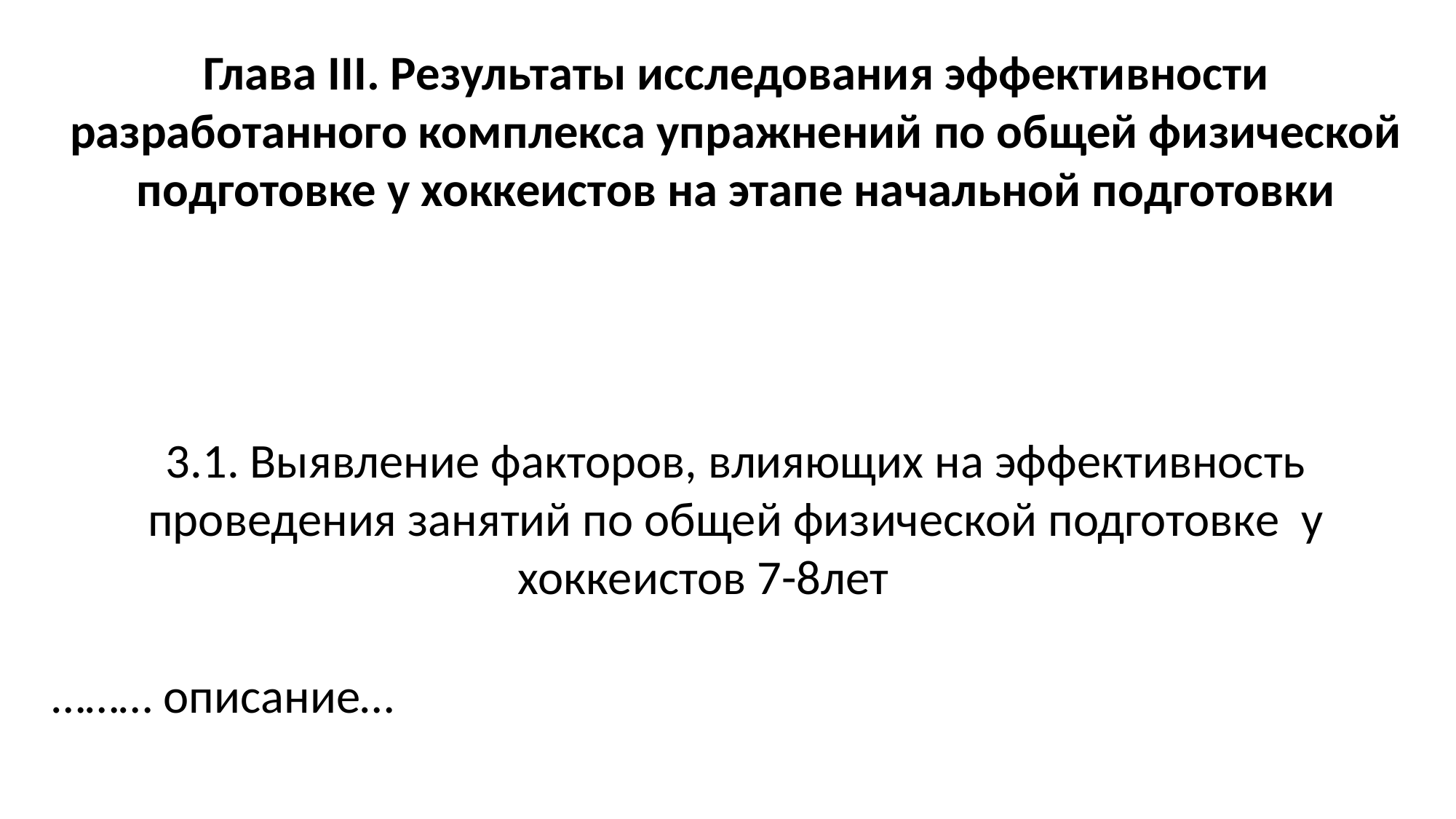

Глава III. Результаты исследования эффективности разработанного комплекса упражнений по общей физической подготовке у хоккеистов на этапе начальной подготовки

3.1. Выявление факторов, влияющих на эффективность проведения занятий по общей физической подготовке  у хоккеистов 7-8лет

……… описание…

#